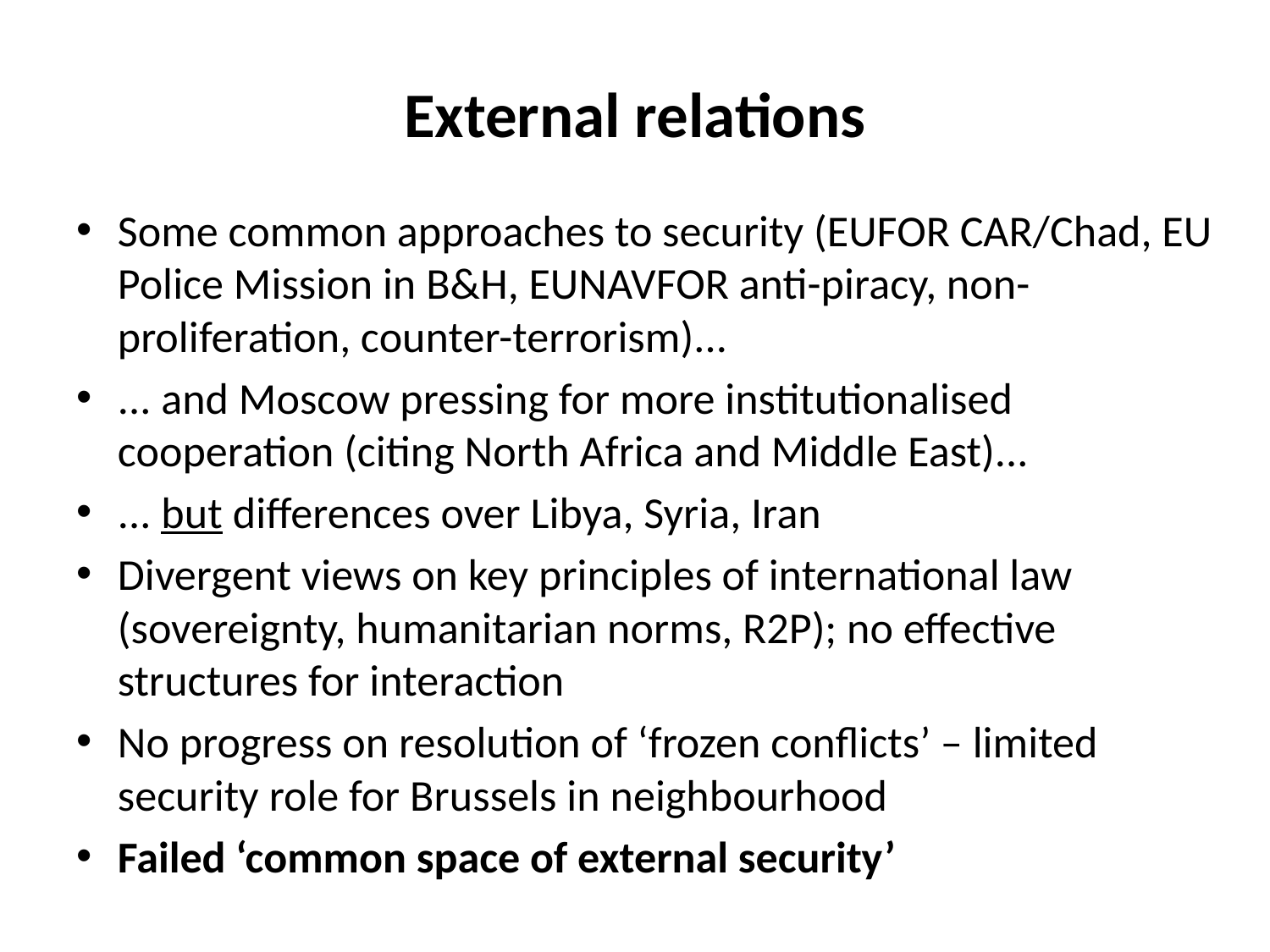

# External relations
Some common approaches to security (EUFOR CAR/Chad, EU Police Mission in B&H, EUNAVFOR anti-piracy, non-proliferation, counter-terrorism)...
... and Moscow pressing for more institutionalised cooperation (citing North Africa and Middle East)...
... but differences over Libya, Syria, Iran
Divergent views on key principles of international law (sovereignty, humanitarian norms, R2P); no effective structures for interaction
No progress on resolution of ‘frozen conflicts’ – limited security role for Brussels in neighbourhood
Failed ‘common space of external security’